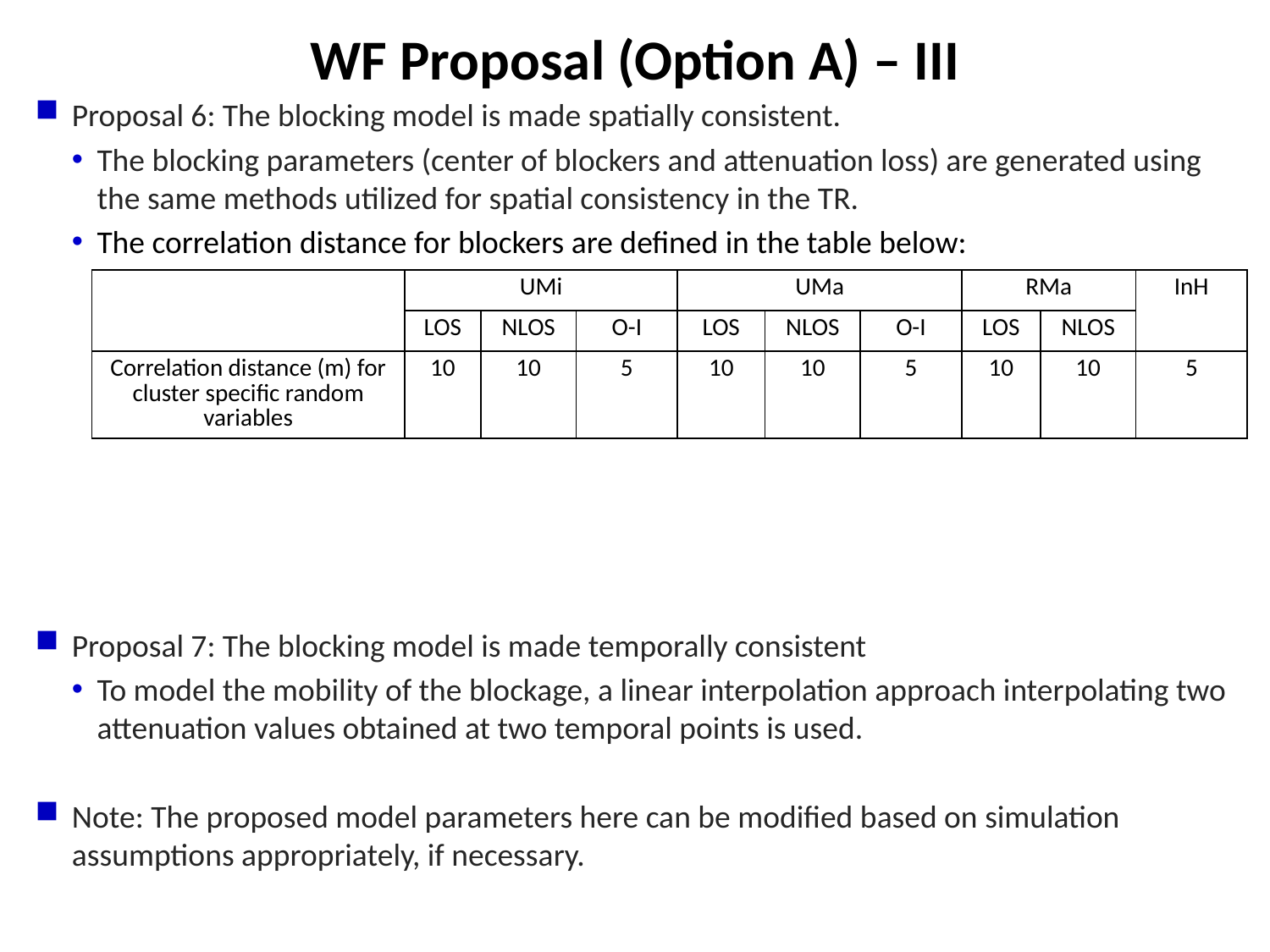

# WF Proposal (Option A) – III
Proposal 6: The blocking model is made spatially consistent.
The blocking parameters (center of blockers and attenuation loss) are generated using the same methods utilized for spatial consistency in the TR.
The correlation distance for blockers are defined in the table below:

Proposal 7: The blocking model is made temporally consistent
To model the mobility of the blockage, a linear interpolation approach interpolating two attenuation values obtained at two temporal points is used.

Note: The proposed model parameters here can be modified based on simulation assumptions appropriately, if necessary.

|  | UMi |  |  | UMa |  |  | RMa |  | InH |
| --- | --- | --- | --- | --- | --- | --- | --- | --- | --- |
|  | LOS | NLOS | O-I | LOS | NLOS | O-I | LOS | NLOS |  |
| Correlation distance (m) for cluster specific random variables | 10 | 10 | 5 | 10 | 10 | 5 | 10 | 10 | 5 |